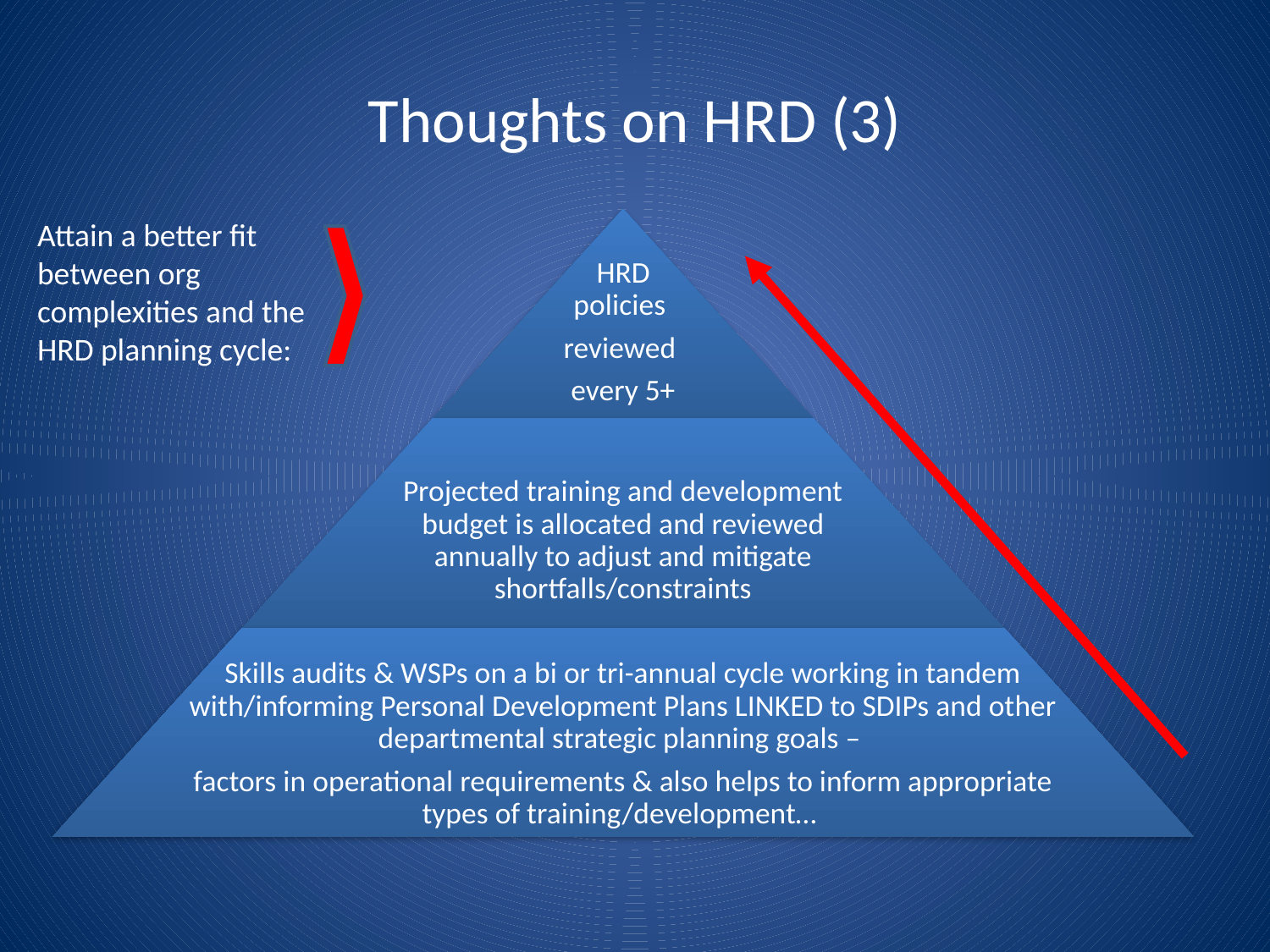

# Thoughts on HRD (3)
Attain a better fit between org complexities and the HRD planning cycle:
HRD policies
reviewed
every 5+ years…
Projected training and development budget is allocated and reviewed annually to adjust and mitigate shortfalls/constraints
Skills audits & WSPs on a bi or tri-annual cycle working in tandem with/informing Personal Development Plans LINKED to SDIPs and other departmental strategic planning goals –
factors in operational requirements & also helps to inform appropriate types of training/development…